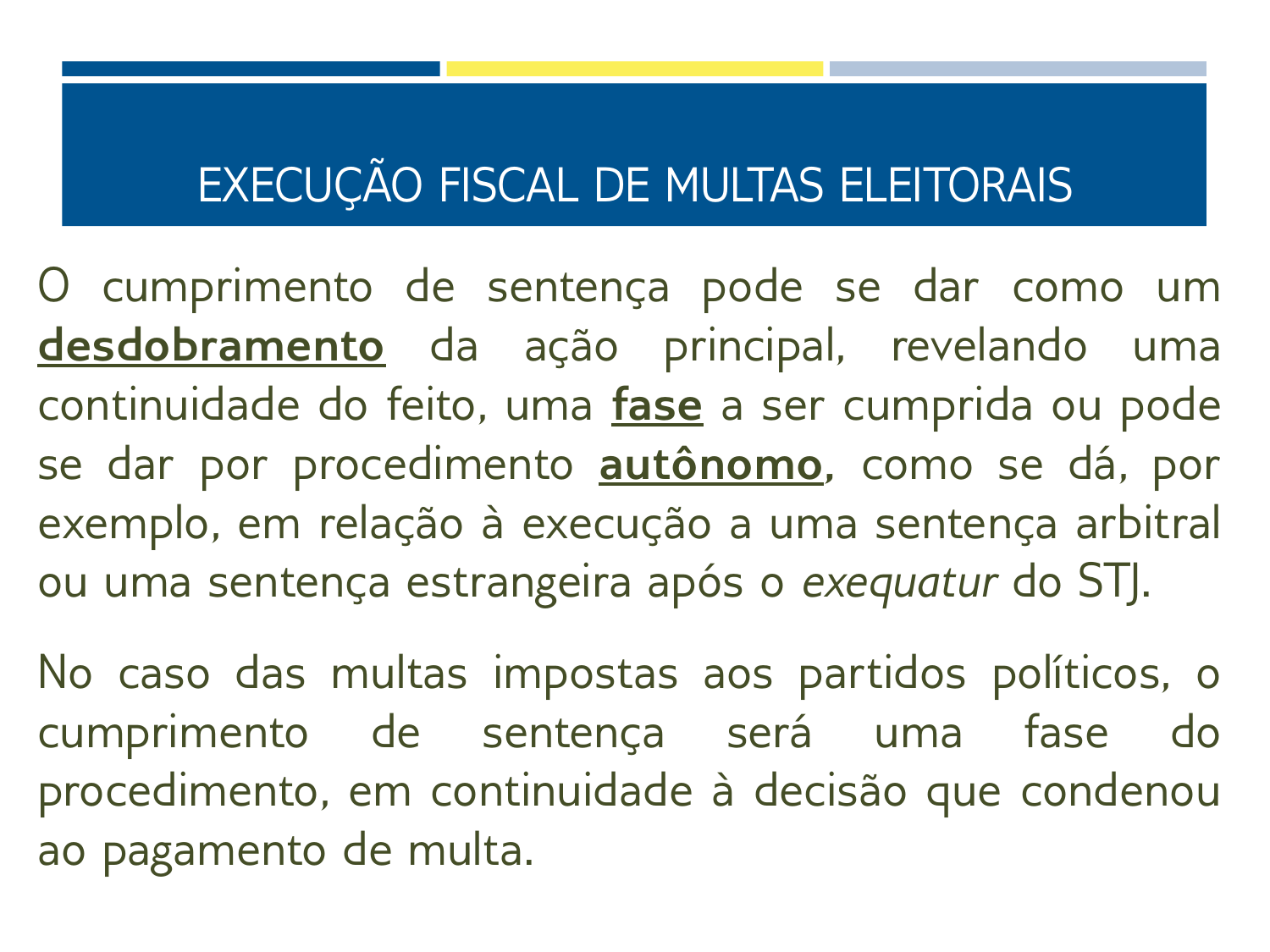

# EXECUÇÃO FISCAL DE MULTAS ELEITORAIS
O cumprimento de sentença pode se dar como um desdobramento da ação principal, revelando uma continuidade do feito, uma fase a ser cumprida ou pode se dar por procedimento autônomo, como se dá, por exemplo, em relação à execução a uma sentença arbitral ou uma sentença estrangeira após o exequatur do STJ.
No caso das multas impostas aos partidos políticos, o cumprimento de sentença será uma fase do procedimento, em continuidade à decisão que condenou ao pagamento de multa.